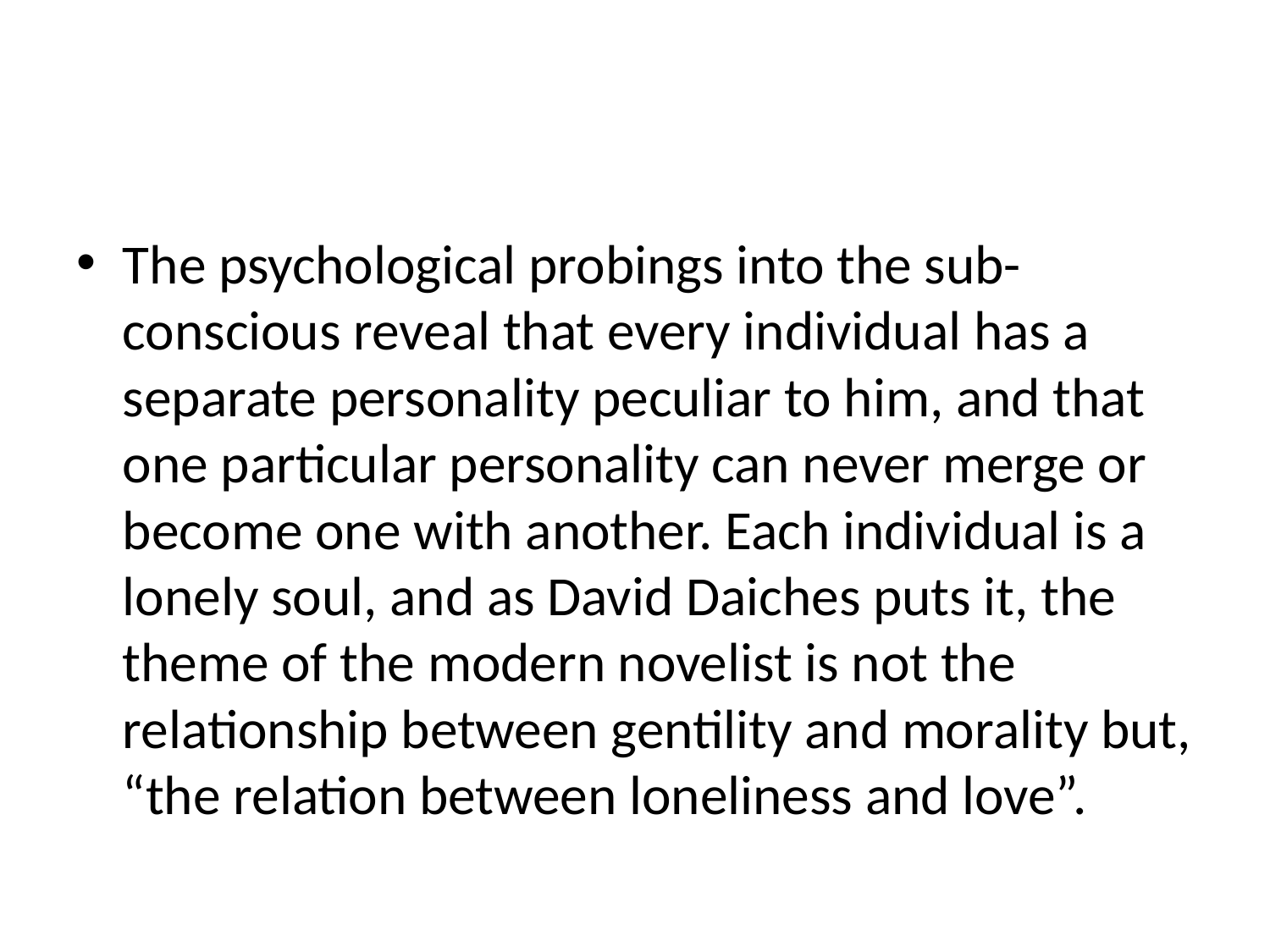

#
The psychological probings into the sub-conscious reveal that every individual has a separate personality peculiar to him, and that one particular personality can never merge or become one with another. Each individual is a lonely soul, and as David Daiches puts it, the theme of the modern novelist is not the relationship between gentility and morality but, “the relation between loneliness and love”.